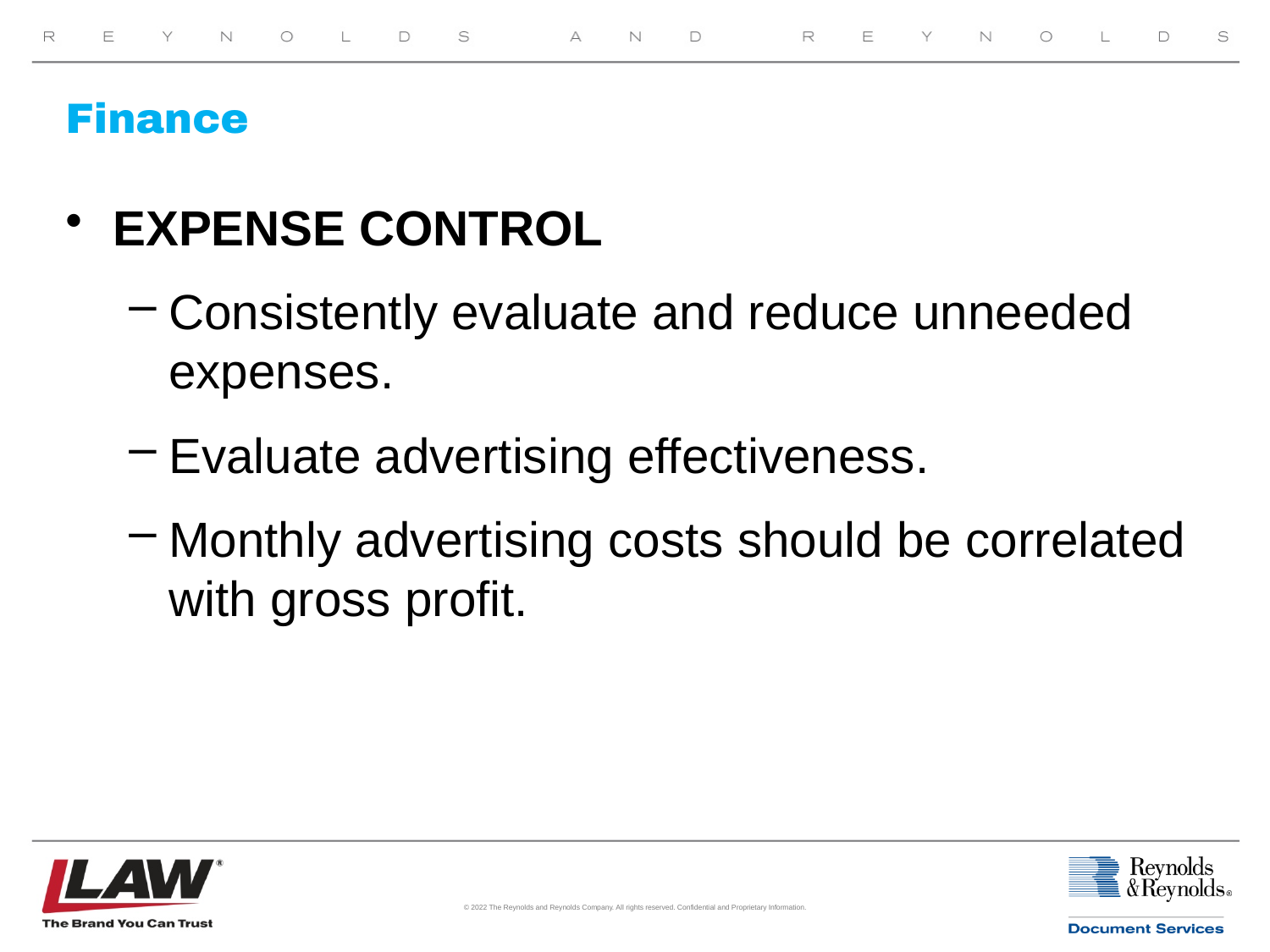

# Finance
EXPENSE CONTROL
Consistently evaluate and reduce unneeded expenses.
Evaluate advertising effectiveness.
Monthly advertising costs should be correlated with gross profit.